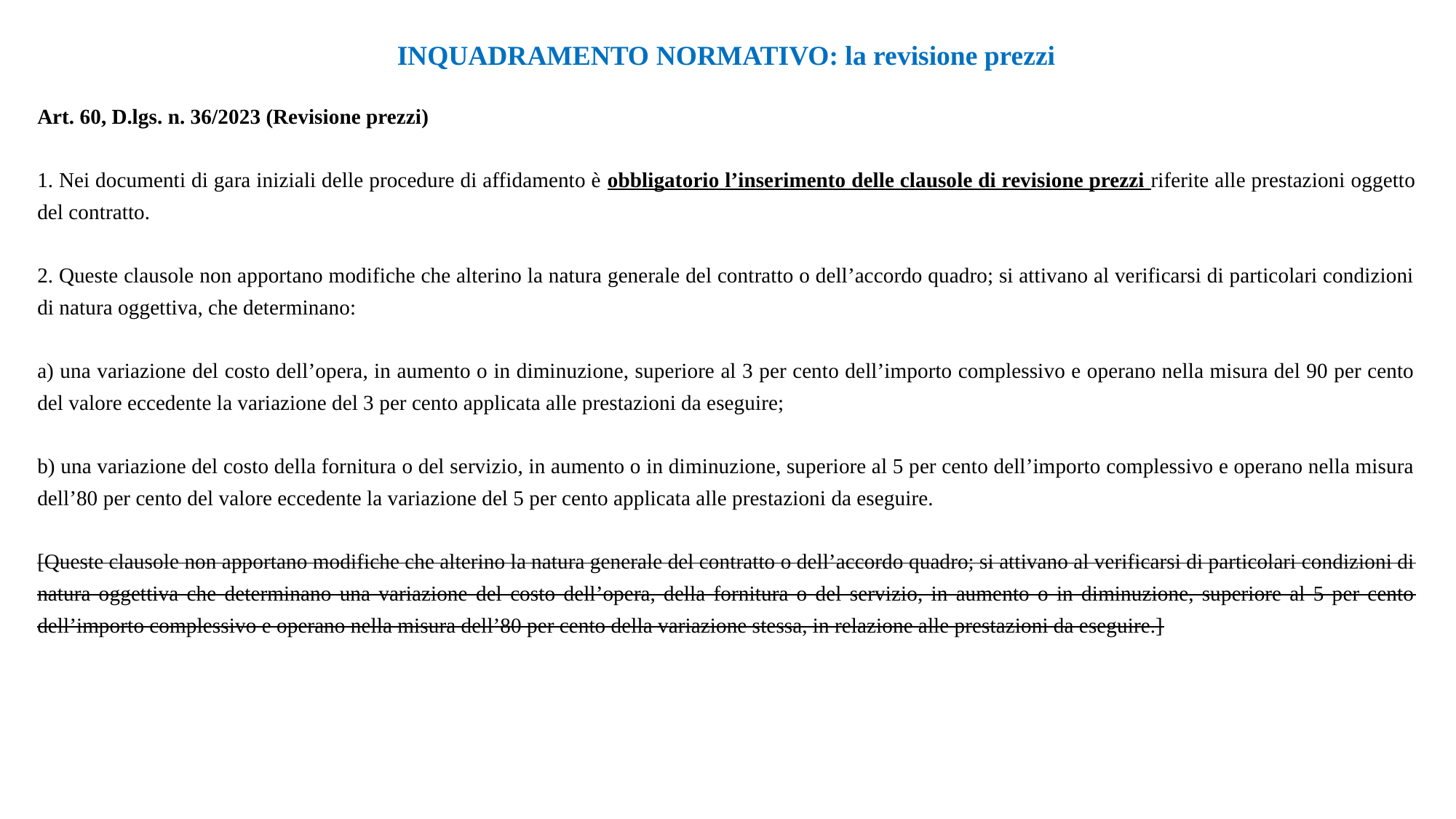

INQUADRAMENTO NORMATIVO: la revisione prezzi

Art. 60, D.lgs. n. 36/2023 (Revisione prezzi)

1. Nei documenti di gara iniziali delle procedure di affidamento è obbligatorio l’inserimento delle clausole di revisione prezzi riferite alle prestazioni oggetto del contratto.

2. Queste clausole non apportano modifiche che alterino la natura generale del contratto o dell’accordo quadro; si attivano al verificarsi di particolari condizioni di natura oggettiva, che determinano:

a) una variazione del costo dell’opera, in aumento o in diminuzione, superiore al 3 per cento dell’importo complessivo e operano nella misura del 90 per cento del valore eccedente la variazione del 3 per cento applicata alle prestazioni da eseguire;

b) una variazione del costo della fornitura o del servizio, in aumento o in diminuzione, superiore al 5 per cento dell’importo complessivo e operano nella misura dell’80 per cento del valore eccedente la variazione del 5 per cento applicata alle prestazioni da eseguire.

[Queste clausole non apportano modifiche che alterino la natura generale del contratto o dell’accordo quadro; si attivano al verificarsi di particolari condizioni di natura oggettiva che determinano una variazione del costo dell’opera, della fornitura o del servizio, in aumento o in diminuzione, superiore al 5 per cento dell’importo complessivo e operano nella misura dell’80 per cento della variazione stessa, in relazione alle prestazioni da eseguire.]